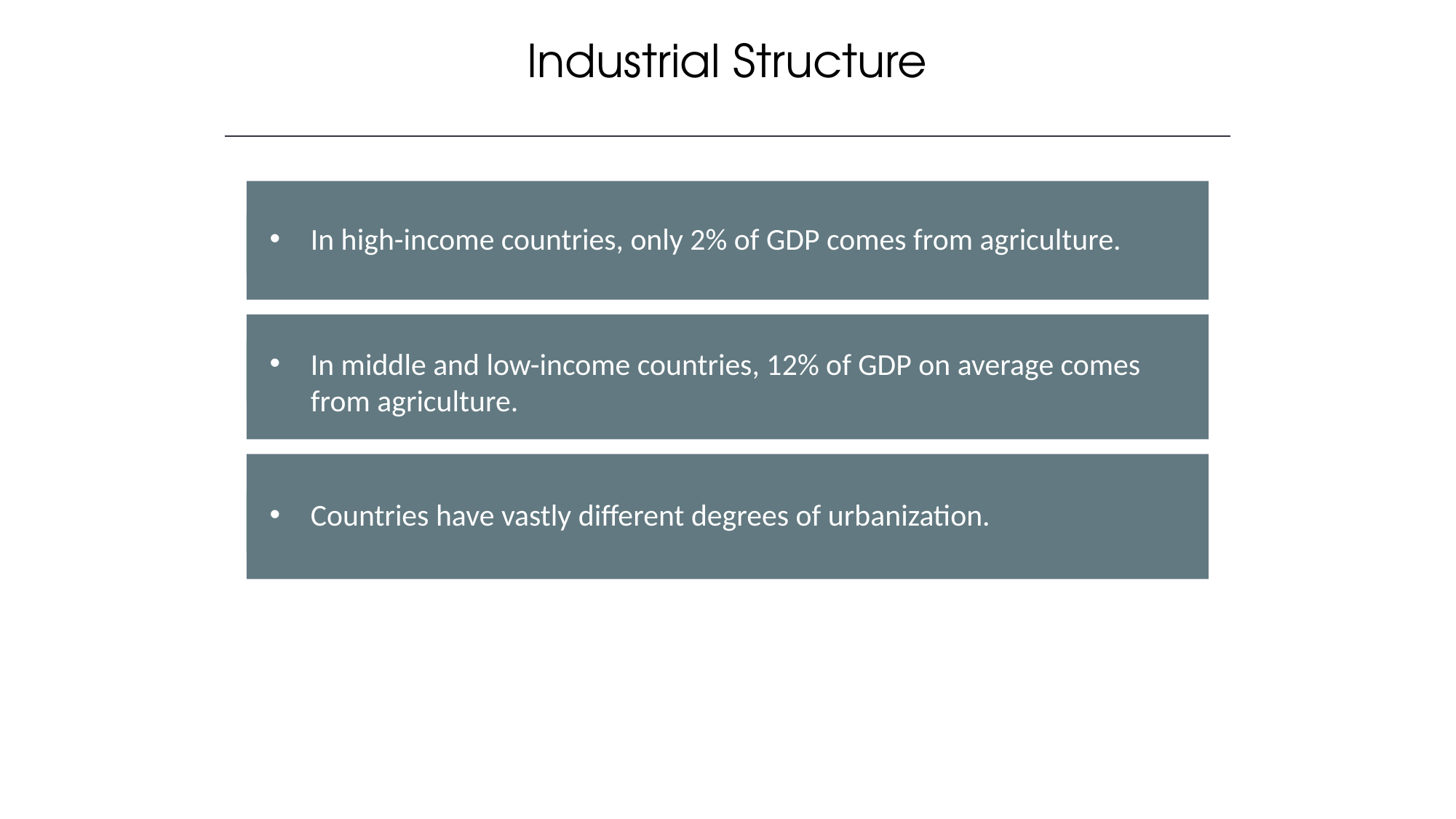

Industrial Structure
HAWKES LEARNING

In high-income countries, only 2% of GDP comes from agriculture.

In middle and low-income countries, 12% of GDP on average comes from agriculture.

Countries have vastly different degrees of urbanization.
The CPI is subject to two types of bias: substitution bias and quality/new goods bias.
Both substitution bias and quality/new goods bias tend to overstate the negative impact of inflation on consumers.